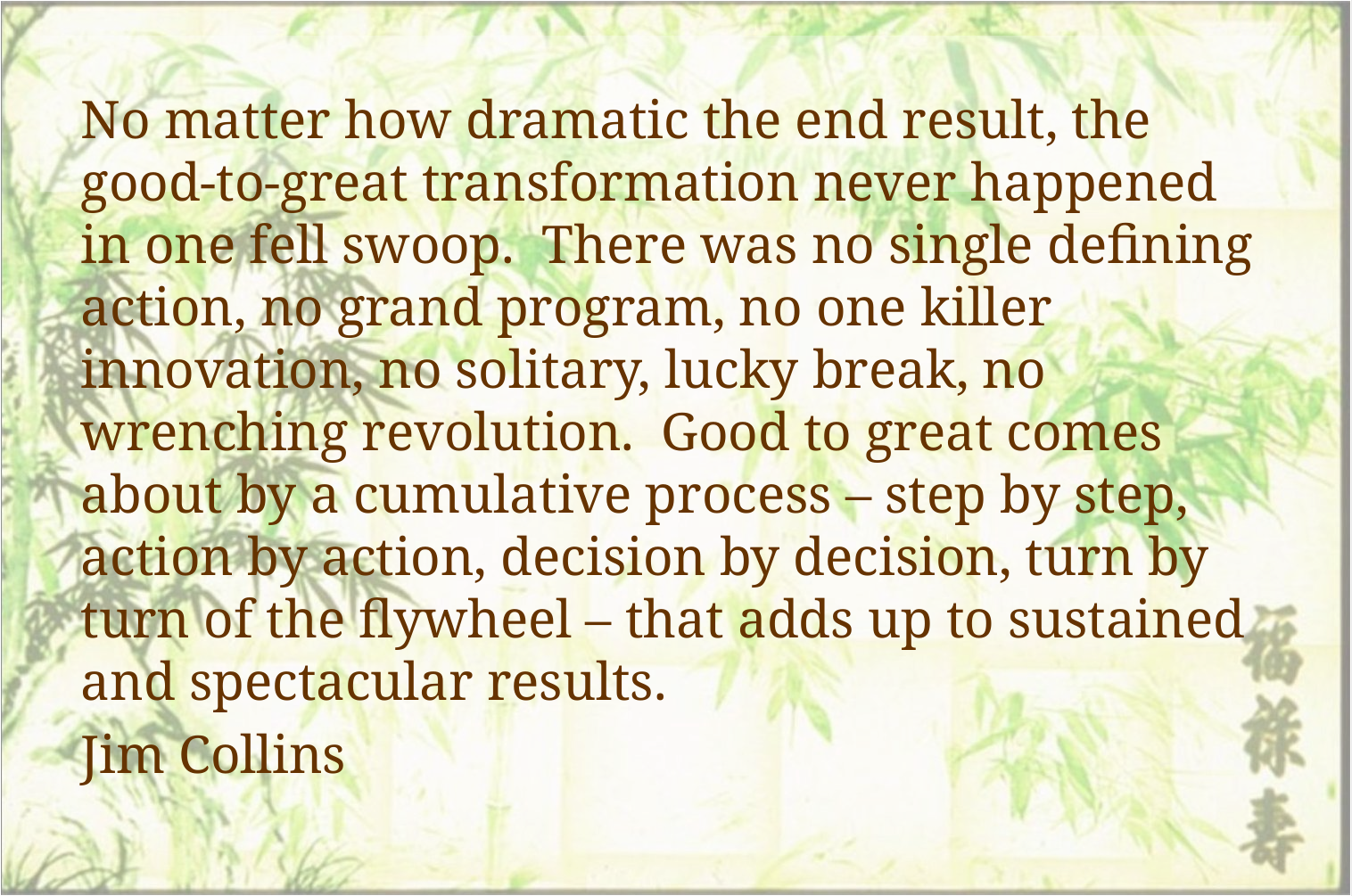

No matter how dramatic the end result, the good-to-great transformation never happened in one fell swoop.  There was no single defining action, no grand program, no one killer innovation, no solitary, lucky break, no wrenching revolution.  Good to great comes about by a cumulative process – step by step, action by action, decision by decision, turn by turn of the flywheel – that adds up to sustained and spectacular results.
Jim Collins